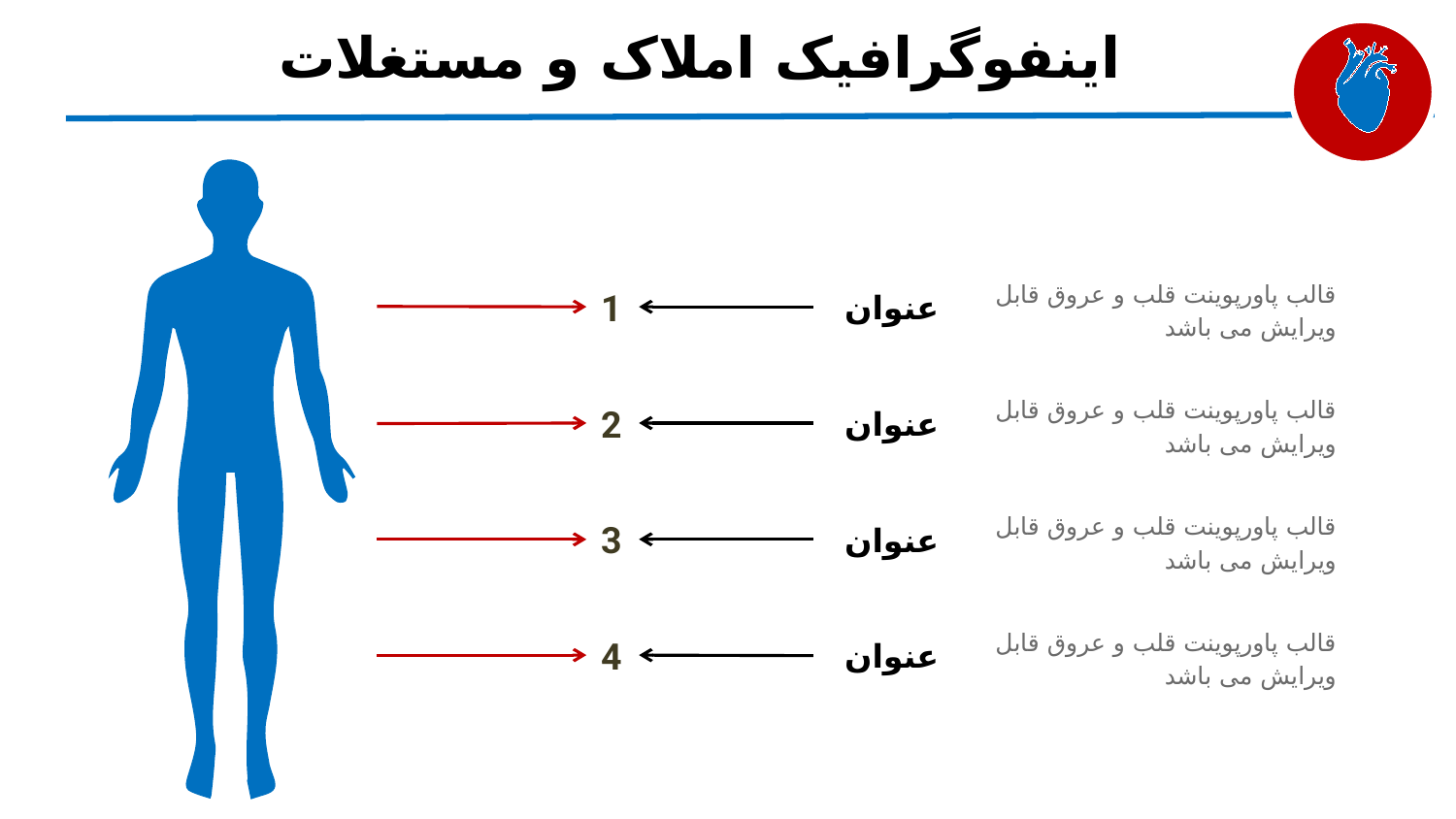

# اینفوگرافیک املاک و مستغلات

قالب پاورپوینت قلب و عروق قابل ویرایش می باشد
1
عنوان
قالب پاورپوینت قلب و عروق قابل ویرایش می باشد
2
عنوان
قالب پاورپوینت قلب و عروق قابل ویرایش می باشد
3
عنوان
قالب پاورپوینت قلب و عروق قابل ویرایش می باشد
4
عنوان